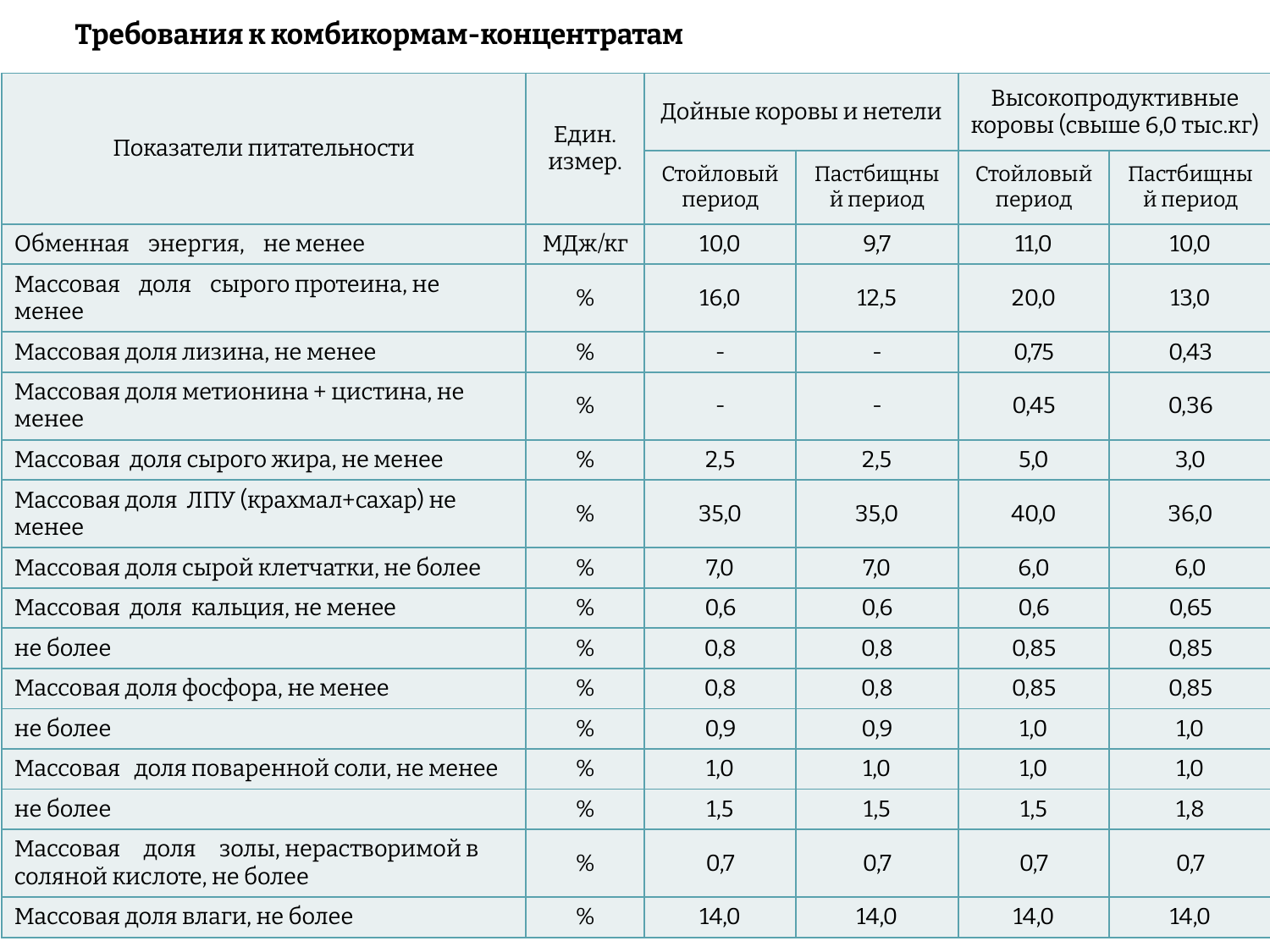

Требования к комбикормам-концентратам
| Показатели питательности | Един. измер. | Дойные коровы и нетели |  | Высокопродуктивные коровы (свыше 6,0 тыс.кг) |  |
| --- | --- | --- | --- | --- | --- |
|  |  | Стойловый период | Пастбищный период | Стойловый период | Пастбищный период |
| Обменная энергия, не менее | МДж/кг | 10,0 | 9,7 | 11,0 | 10,0 |
| Массовая доля сырого протеина, не менее | % | 16,0 | 12,5 | 20,0 | 13,0 |
| Массовая доля лизина, не менее | % | - | - | 0,75 | 0,43 |
| Массовая доля метионина + цистина, не менее | % | - | - | 0,45 | 0,36 |
| Массовая доля сырого жира, не менее | % | 2,5 | 2,5 | 5,0 | 3,0 |
| Массовая доля ЛПУ (крахмал+сахар) не менее | % | 35,0 | 35,0 | 40,0 | 36,0 |
| Массовая доля сырой клетчатки, не более | % | 7,0 | 7,0 | 6,0 | 6,0 |
| Массовая доля кальция, не менее | % | 0,6 | 0,6 | 0,6 | 0,65 |
| не более | % | 0,8 | 0,8 | 0,85 | 0,85 |
| Массовая доля фосфора, не менее | % | 0,8 | 0,8 | 0,85 | 0,85 |
| не более | % | 0,9 | 0,9 | 1,0 | 1,0 |
| Массовая доля поваренной соли, не менее | % | 1,0 | 1,0 | 1,0 | 1,0 |
| не более | % | 1,5 | 1,5 | 1,5 | 1,8 |
| Массовая доля золы, нерастворимой в соляной кислоте, не более | % | 0,7 | 0,7 | 0,7 | 0,7 |
| Массовая доля влаги, не более | % | 14,0 | 14,0 | 14,0 | 14,0 |
15